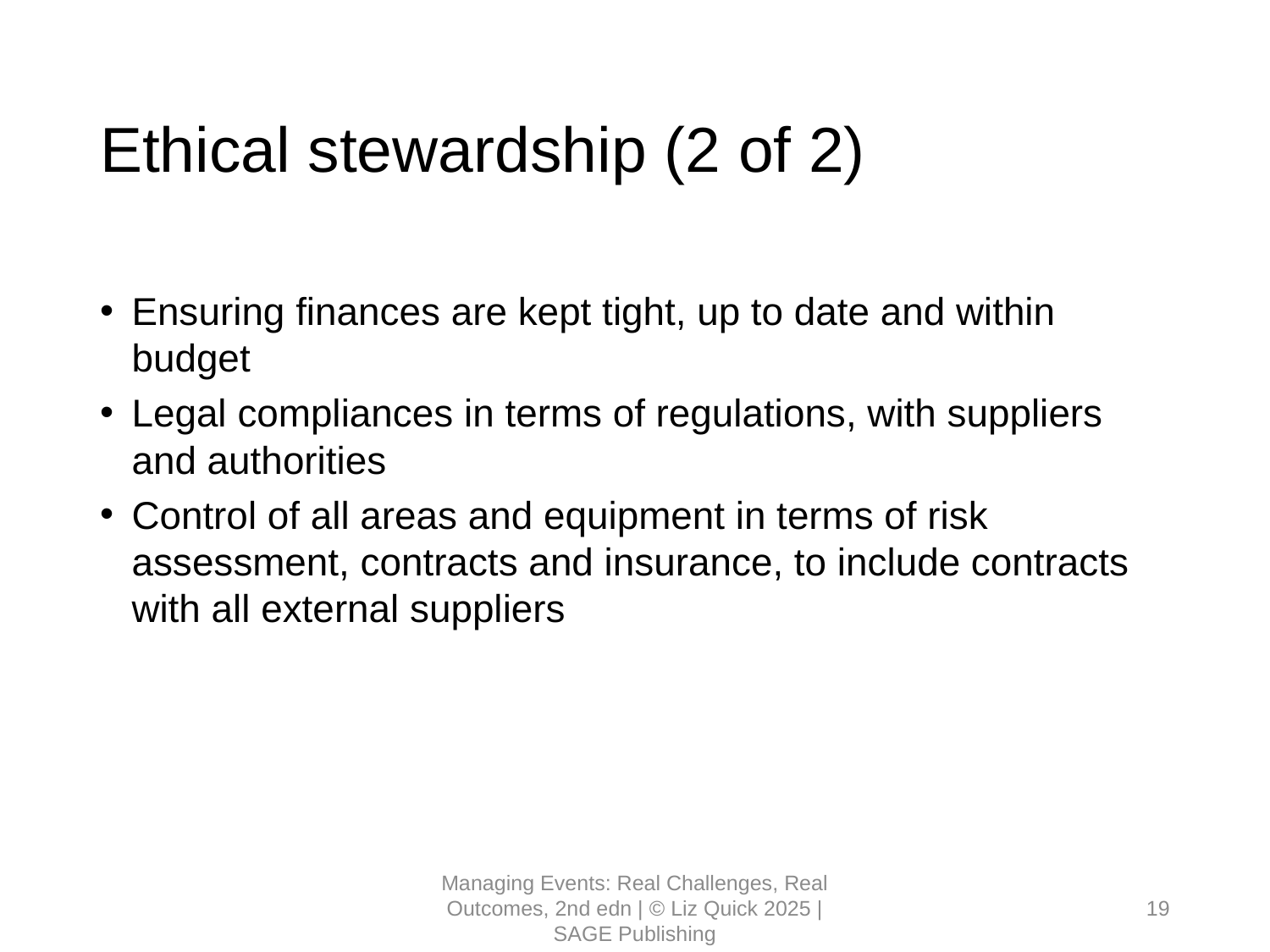

# Ethical stewardship (2 of 2)
Ensuring finances are kept tight, up to date and within budget
Legal compliances in terms of regulations, with suppliers and authorities
Control of all areas and equipment in terms of risk assessment, contracts and insurance, to include contracts with all external suppliers
Managing Events: Real Challenges, Real Outcomes, 2nd edn | © Liz Quick 2025 | SAGE Publishing
19